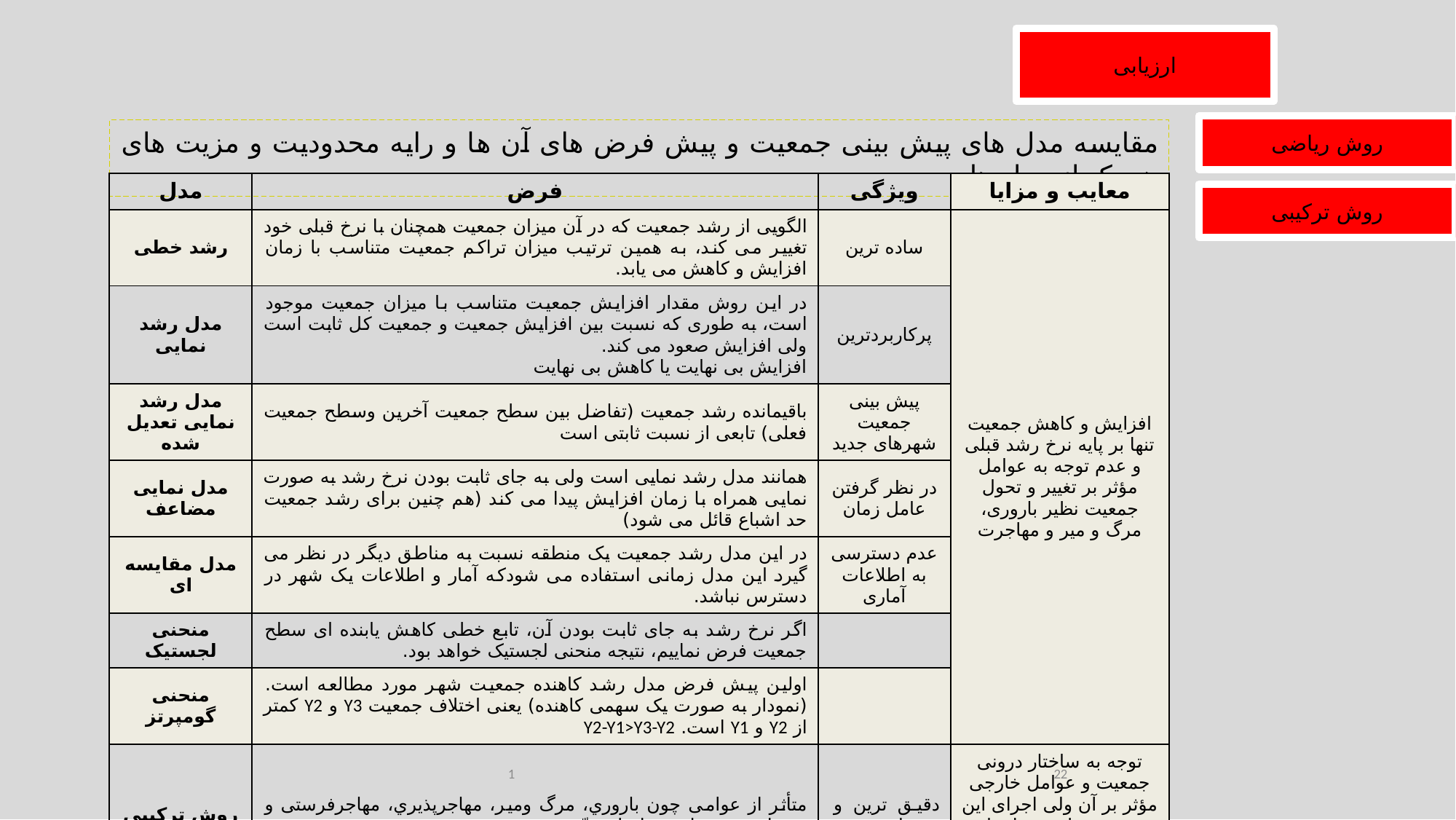

ارزیابی
روش ریاضی
مقایسه مدل های پیش بینی جمعیت و پیش فرض های آن ها و رایه محدودیت و مزیت های هر یک از مدل ها.
| مدل | فرض | ویژگی | معایب و مزایا |
| --- | --- | --- | --- |
| رشد خطی | الگویی از رشد جمعیت که در آن میزان جمعیت همچنان با نرخ قبلی خود تغییر می کند، به همین ترتیب میزان تراکم جمعیت متناسب با زمان افزایش و کاهش می یابد. | ساده ترین | افزایش و کاهش جمعیت تنها بر پایه نرخ رشد قبلی و عدم توجه به عوامل مؤثر بر تغییر و تحول جمعیت نظیر باروری، مرگ و میر و مهاجرت |
| مدل رشد نمایی | در این روش مقدار افزایش جمعیت متناسب با میزان جمعیت موجود است، به طوری که نسبت بین افزایش جمعیت و جمعیت کل ثابت است ولی افزایش صعود می کند. افزایش بی نهایت یا کاهش بی نهایت | پرکاربردترین |  |
| مدل رشد نمایی تعدیل شده | باقیمانده رشد جمعیت (تفاضل بین سطح جمعیت آخرین وسطح جمعیت فعلی) تابعی از نسبت ثابتی است | پیش بینی جمعیت شهرهای جدید |  |
| مدل نمایی مضاعف | همانند مدل رشد نمایی است ولی به جای ثابت بودن نرخ رشد به صورت نمایی همراه با زمان افزایش پیدا می کند (هم چنین برای رشد جمعیت حد اشباع قائل می شود) | در نظر گرفتن عامل زمان |  |
| مدل مقایسه ای | در این مدل رشد جمعیت یک منطقه نسبت به مناطق دیگر در نظر می گیرد این مدل زمانی استفاده می شودکه آمار و اطلاعات یک شهر در دسترس نباشد. | عدم دسترسی به اطلاعات آماری |  |
| منحنی لجستیک | اگر نرخ رشد به جای ثابت بودن آن، تابع خطی کاهش یابنده ای سطح جمعیت فرض نماییم، نتیجه منحنی لجستیک خواهد بود. |  |  |
| منحنی گومپرتز | اولین پیش فرض مدل رشد کاهنده جمعیت شهر مورد مطالعه است. (نمودار به صورت یک سهمی کاهنده) یعنی اختلاف جمعیت Y3 و Y2 کمتر از Y2 و Y1 است. Y2-Y1>Y3-Y2 |  |  |
| روش ترکیبی | متأثر از عوامی چون باروري، مرگ ومیر، مهاجرپذیري، مهاجرفرستی و تغییرات مربوط به ساختار سنّی و جنسی جمعیت | دقیق ترین و تفصیلی ترین | توجه به ساختار درونی جمعیت و عوامل خارجی مؤثر بر آن ولی اجرای این روش مستلزم محاسبات طولانی و منابع داده ای گسترده |
روش ترکیبی
1
22